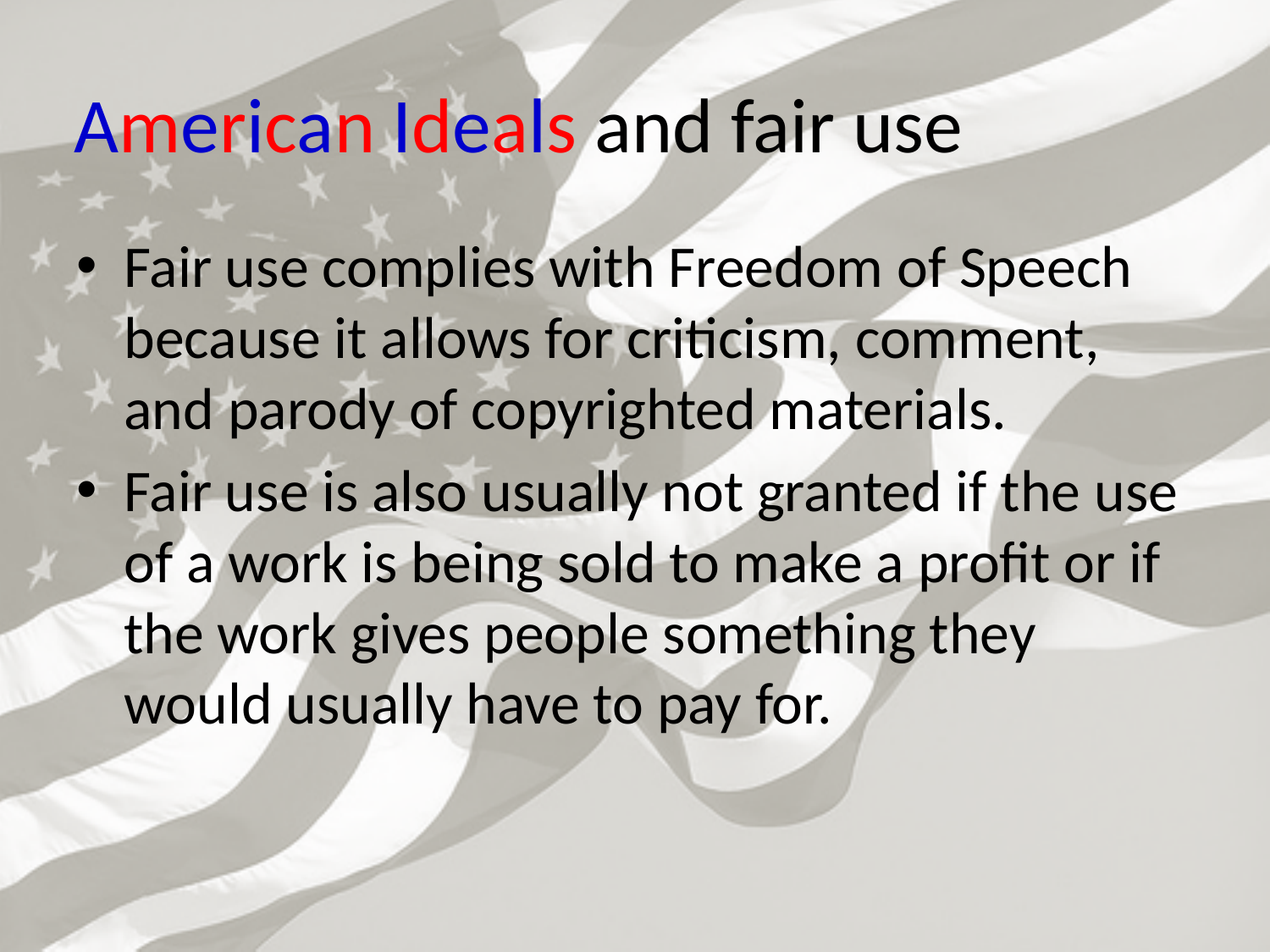

# American Ideals and fair use
Fair use complies with Freedom of Speech because it allows for criticism, comment, and parody of copyrighted materials.
Fair use is also usually not granted if the use of a work is being sold to make a profit or if the work gives people something they would usually have to pay for.